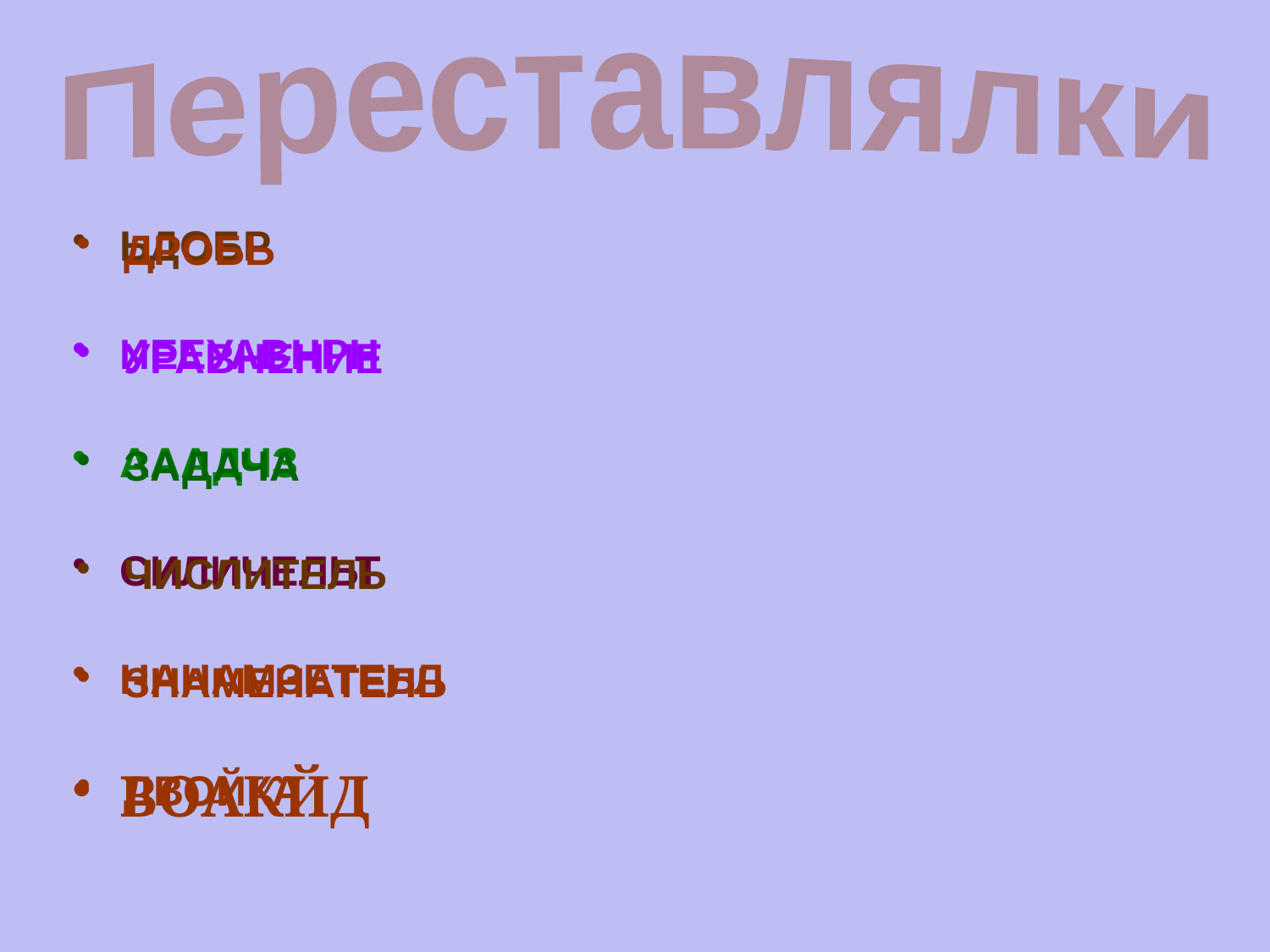

Переставлялки
ЬДОБР

ИЕЕУАВНРН

АААДЧЗ

СИЛИЧЕЛЬТ

НАНАМЗЕТЕЬЛ

ВОАКЙД

ДРОБЬ

УРАВНЕНИЕ

ЗАДАЧА

ЧИСЛИТЕЛЬ

ЗНАМЕНАТЕЛЬ

ДВОЙКА